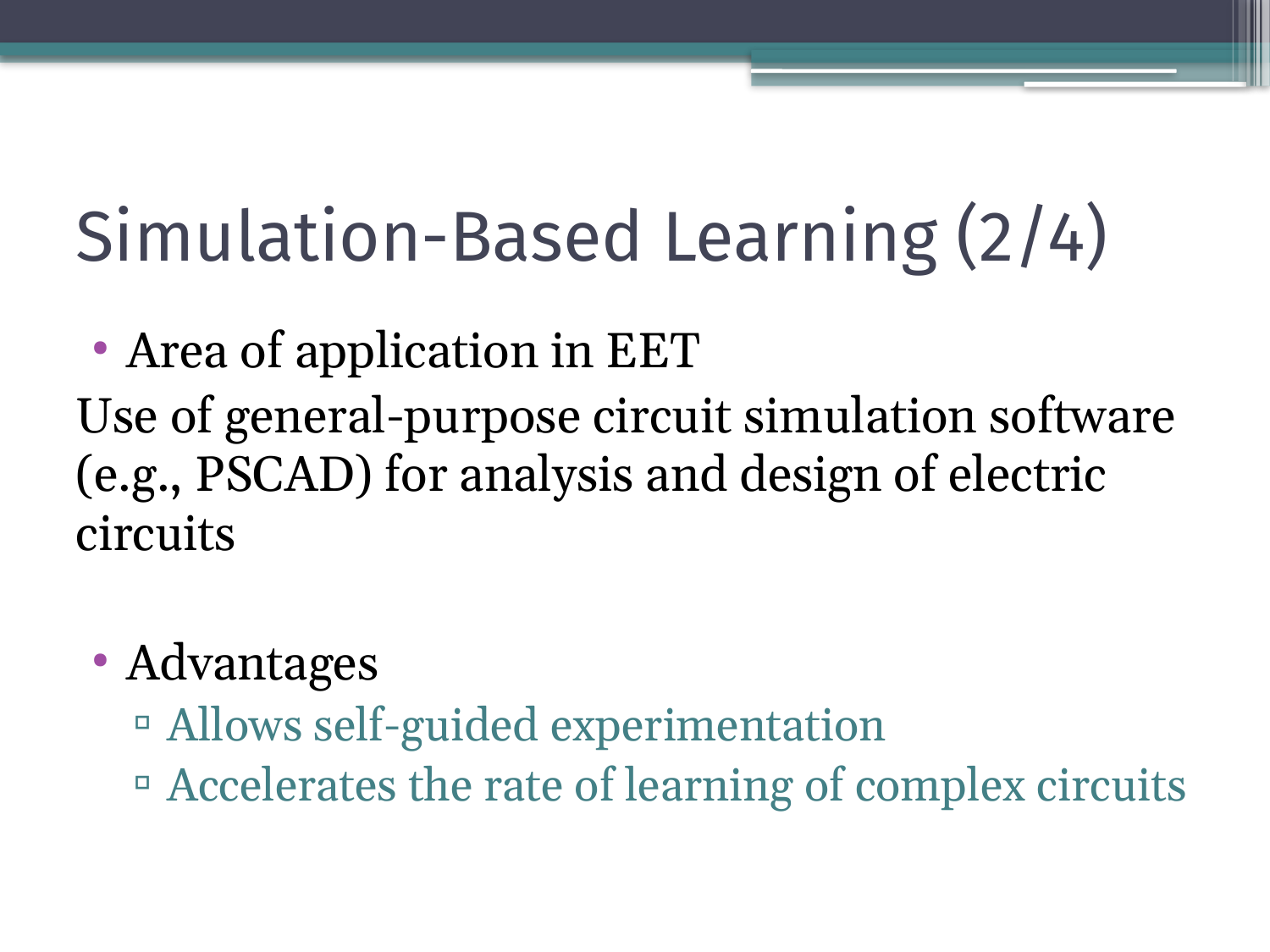

# Simulation-Based Learning (2/4)
Area of application in EET
Use of general-purpose circuit simulation software (e.g., PSCAD) for analysis and design of electric circuits

Advantages
Allows self-guided experimentation
Accelerates the rate of learning of complex circuits